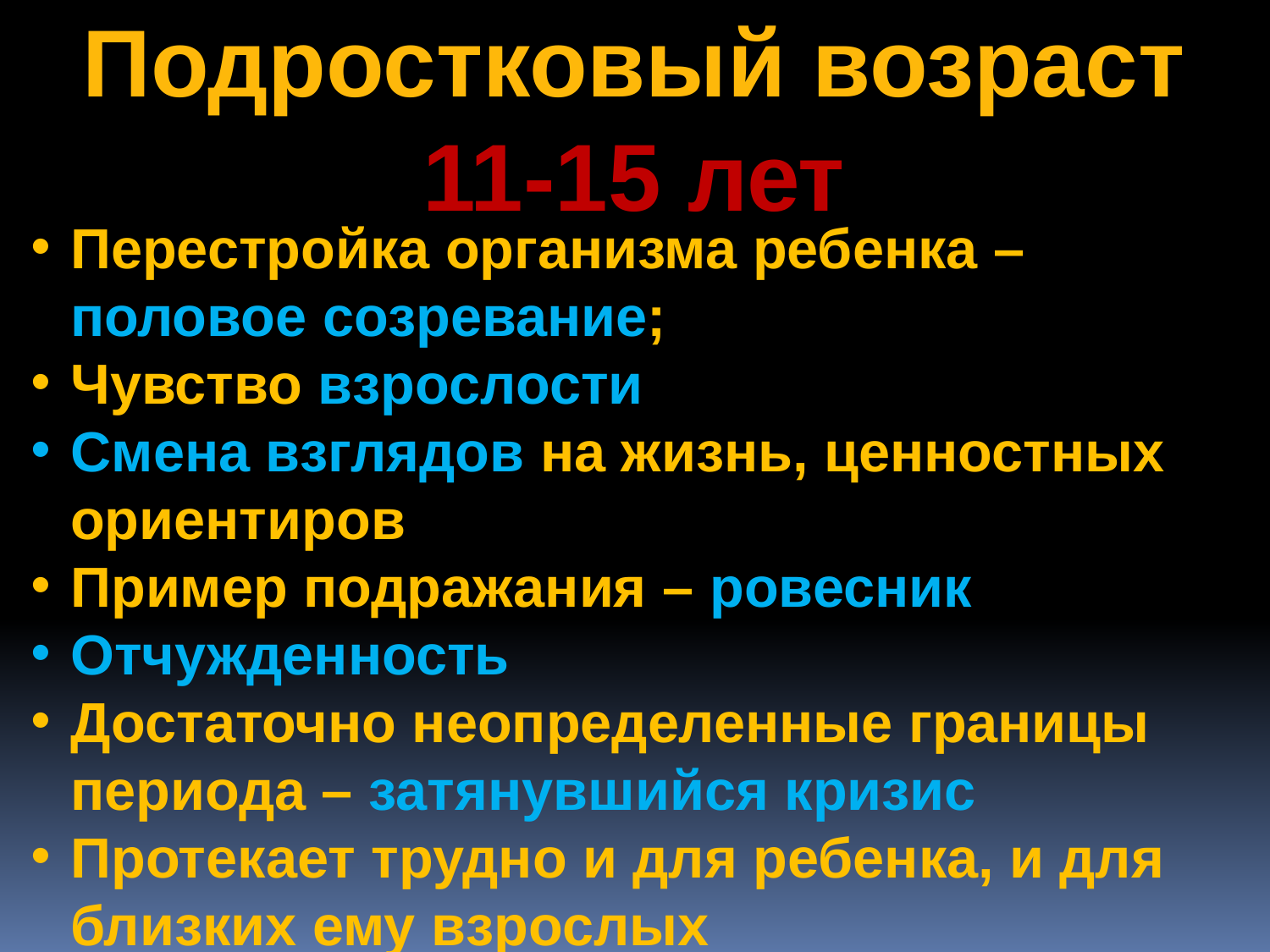

Подростковый возраст
11-15 лет
Перестройка организма ребенка – половое созревание;
Чувство взрослости
Смена взглядов на жизнь, ценностных ориентиров
Пример подражания – ровесник
Отчужденность
Достаточно неопределенные границы периода – затянувшийся кризис
Протекает трудно и для ребенка, и для близких ему взрослых